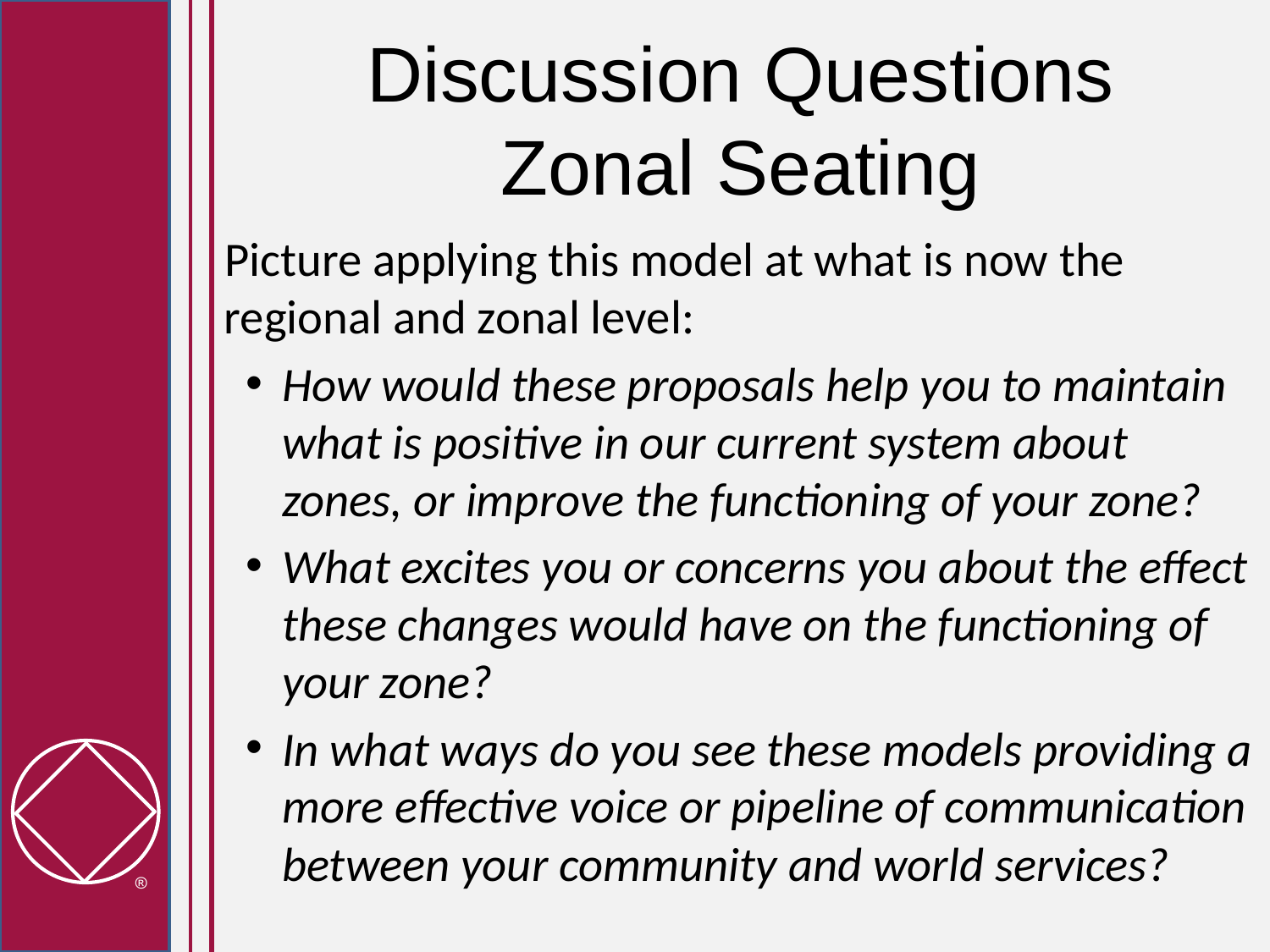

# Discussion Questions Zonal Seating
Picture applying this model at what is now the regional and zonal level:
How would these proposals help you to maintain what is positive in our current system about zones, or improve the functioning of your zone?
What excites you or concerns you about the effect these changes would have on the functioning of your zone?
In what ways do you see these models providing a more effective voice or pipeline of communication between your community and world services?